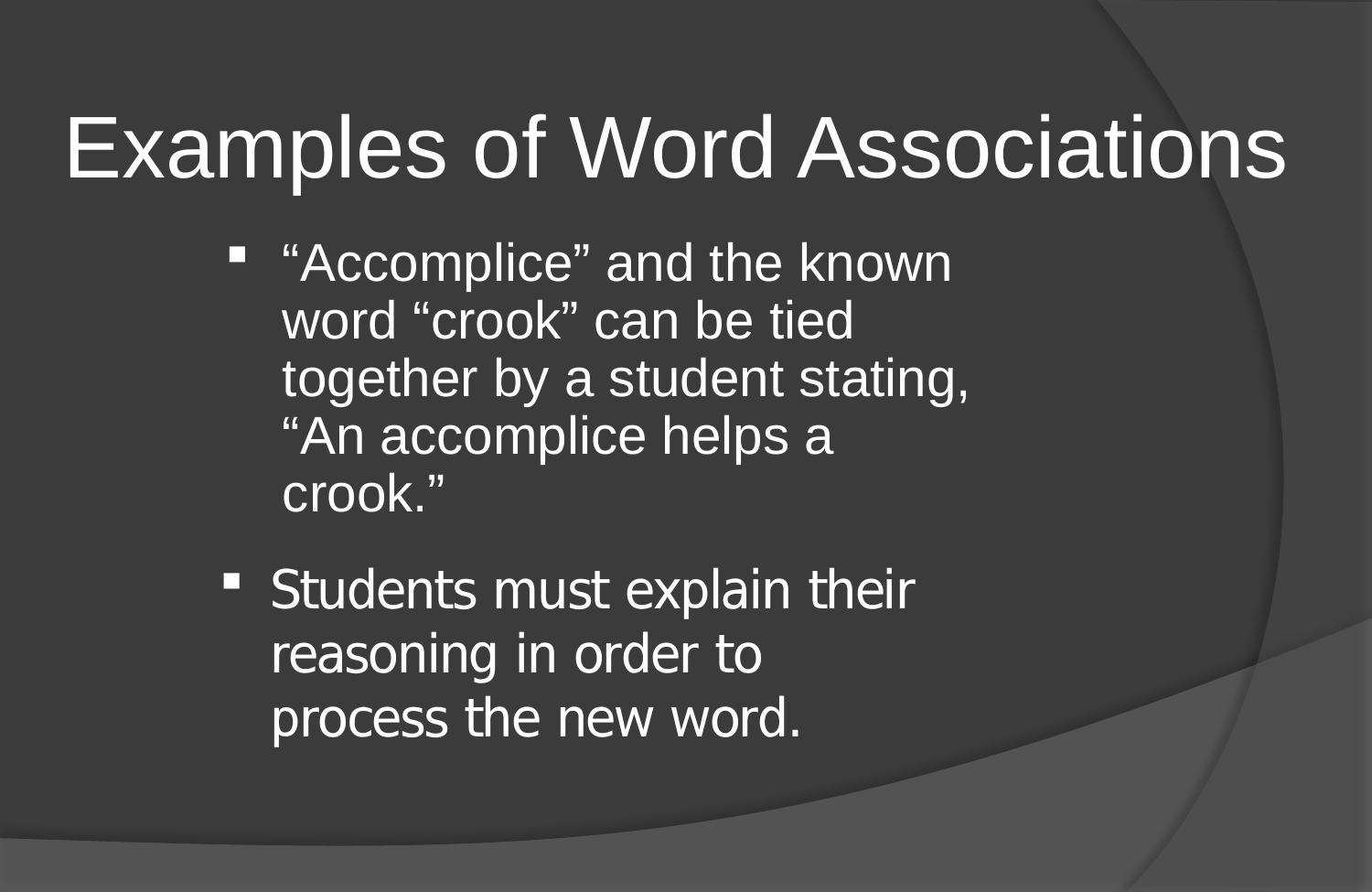

# Examples of Word Associations
“Accomplice” and the known word “crook” can be tied together by a student stating, “An accomplice helps a crook.”
Students must explain their reasoning in order to process the new word.